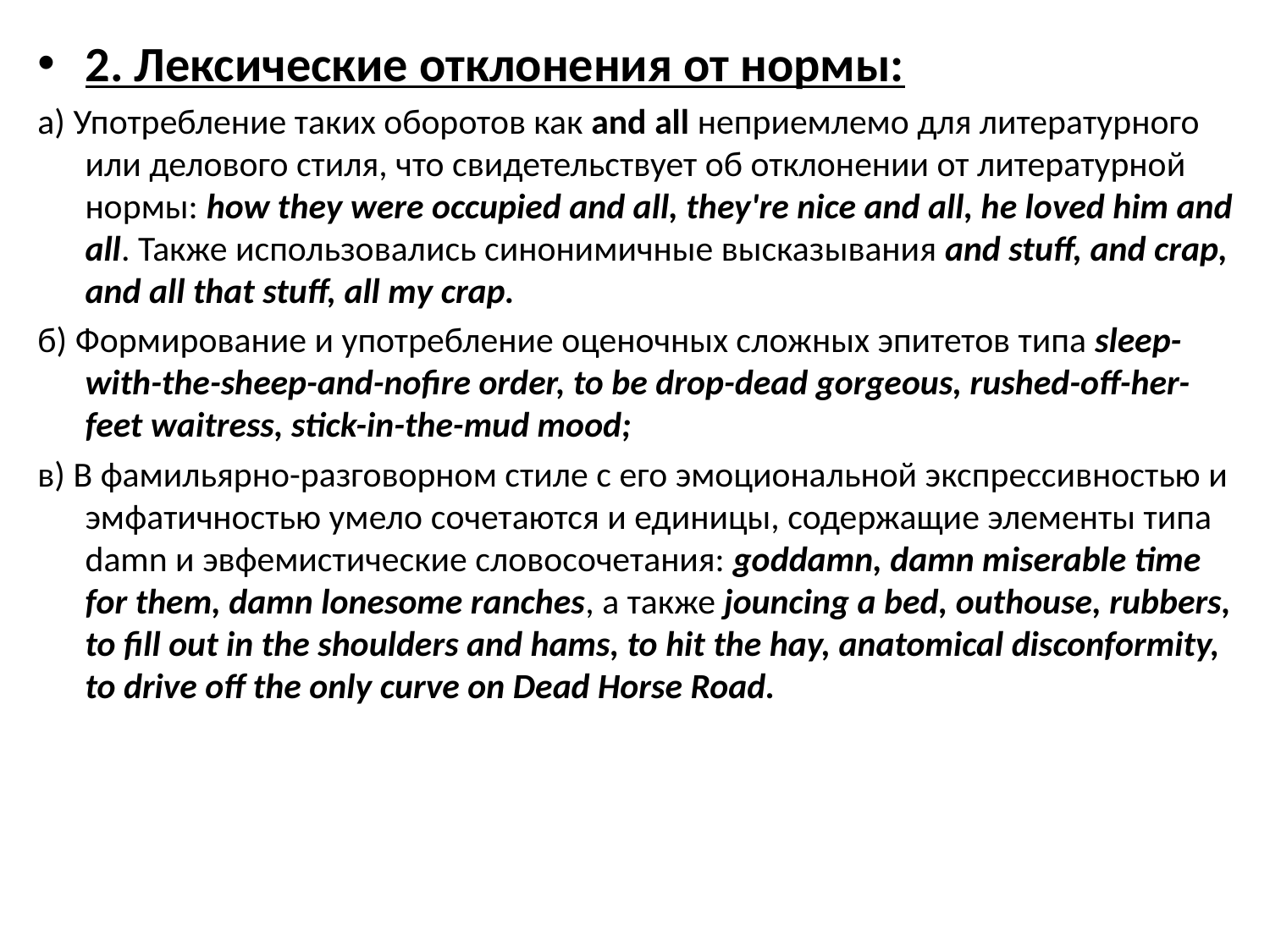

2. Лексические отклонения от нормы:
а) Употребление таких оборотов как and all неприемлемо для литературного или делового стиля, что свидетельствует об отклонении от литературной нормы: how they were occupied and all, they're nice and all, he loved him and all. Также использовались синонимичные высказывания and stuff, and crap, and all that stuff, all my crap.
б) Формирование и употребление оценочных сложных эпитетов типа sleep-with-the-sheep-and-nofire order, to be drop-dead gorgeous, rushed-off-her-feet waitress, stick-in-the-mud mood;
в) В фамильярно-разговорном стиле с его эмоциональной экспрессивностью и эмфатичностью умело сочетаются и единицы, содержащие элементы типа damn и эвфемистические словосочетания: goddamn, damn miserable time for them, damn lonesome ranches, а также jouncing a bed, outhouse, rubbers, to fill out in the shoulders and hams, to hit the hay, anatomical disconformity, to drive off the only curve on Dead Horse Road.